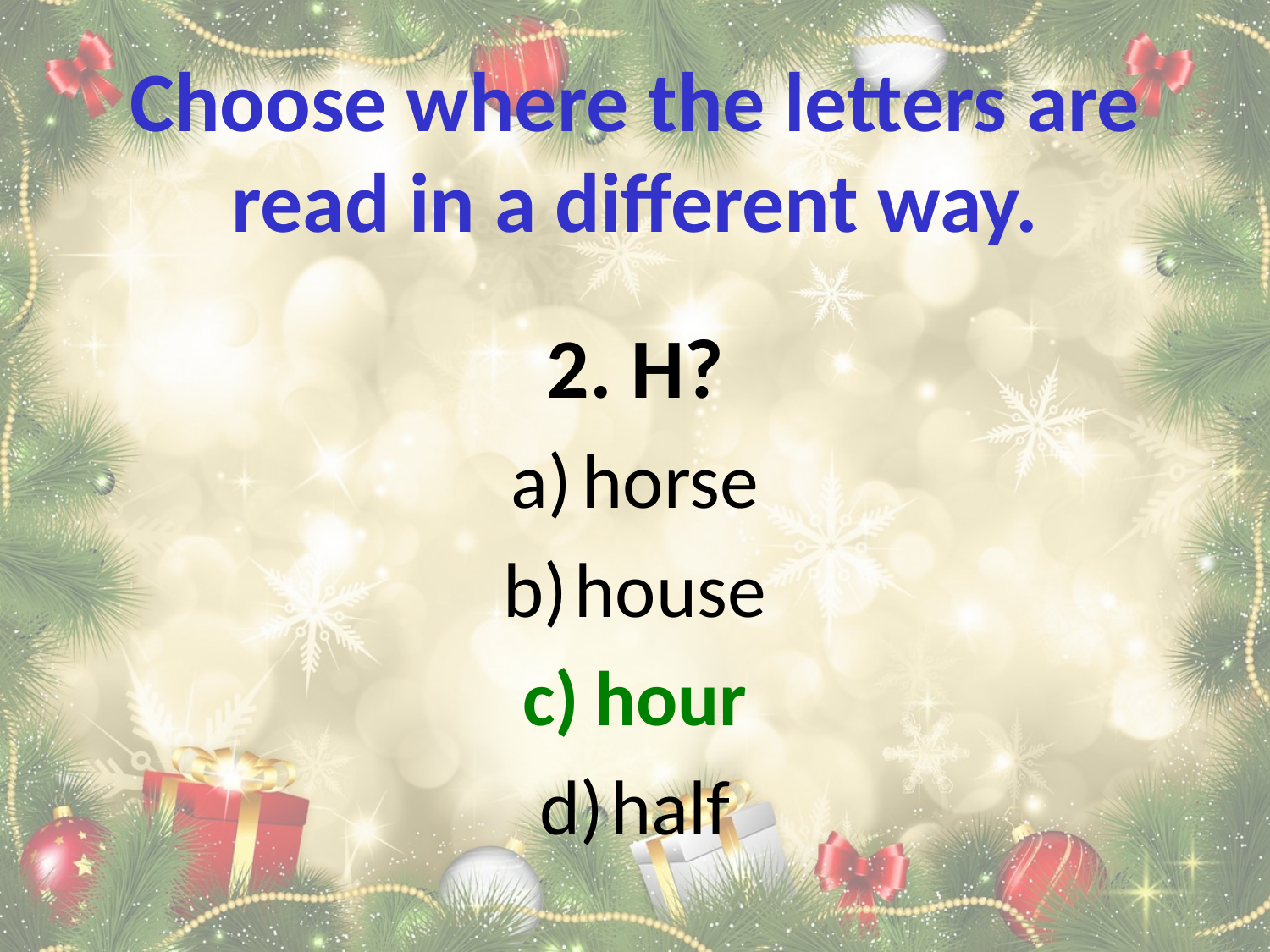

# Choose where the letters are read in a different way.
2. H?
horse
house
hour
half